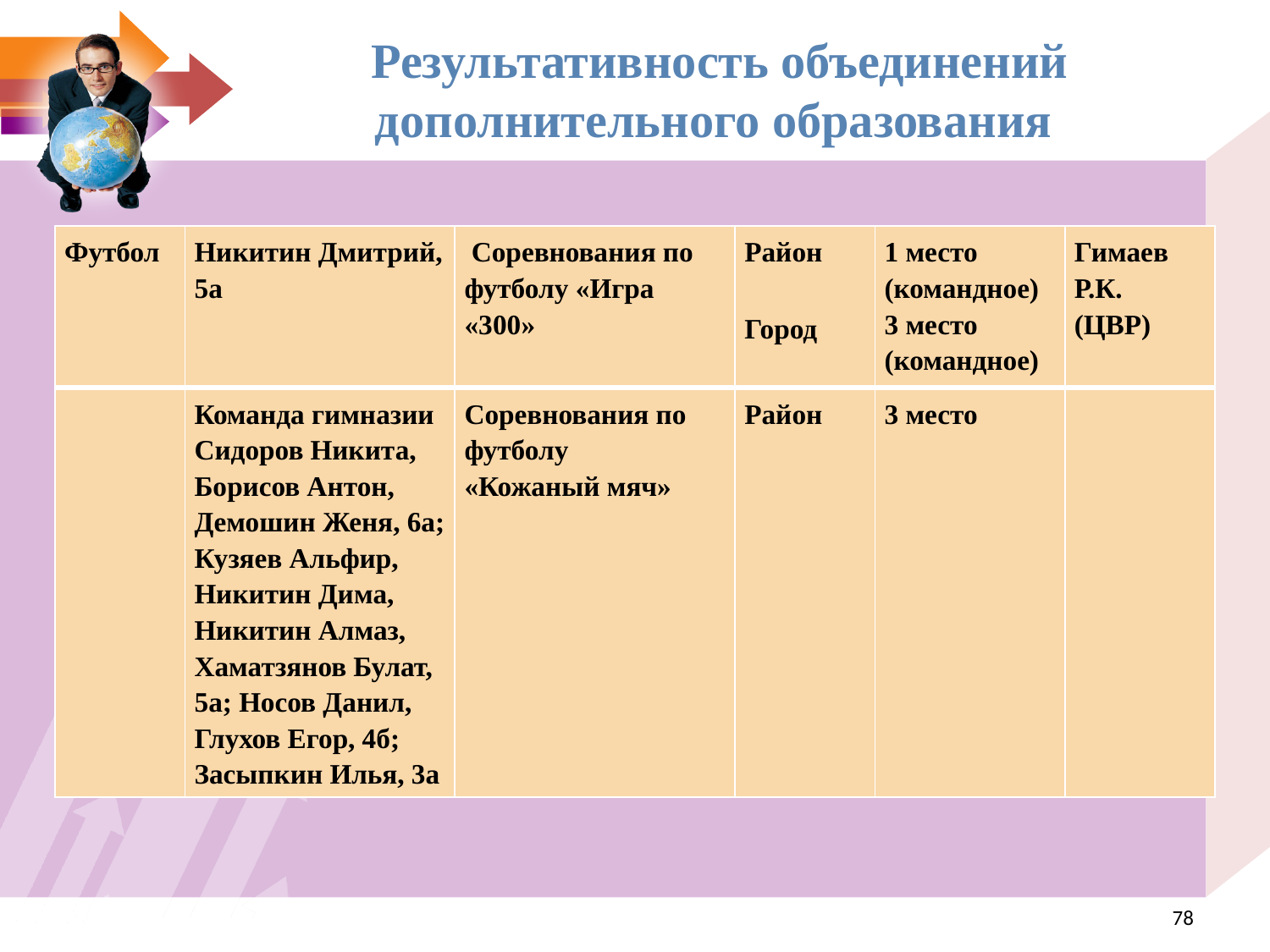

Результативность объединений дополнительного образования
| Футбол | Никитин Дмитрий, 5а | Соревнования по футболу «Игра «300» | Район Город | 1 место (командное) 3 место (командное) | Гимаев Р.К. (ЦВР) |
| --- | --- | --- | --- | --- | --- |
|  | Команда гимназии Сидоров Никита, Борисов Антон, Демошин Женя, 6а; Кузяев Альфир, Никитин Дима, Никитин Алмаз, Хаматзянов Булат, 5а; Носов Данил, Глухов Егор, 4б; Засыпкин Илья, 3а | Соревнования по футболу «Кожаный мяч» | Район | 3 место |  |
78